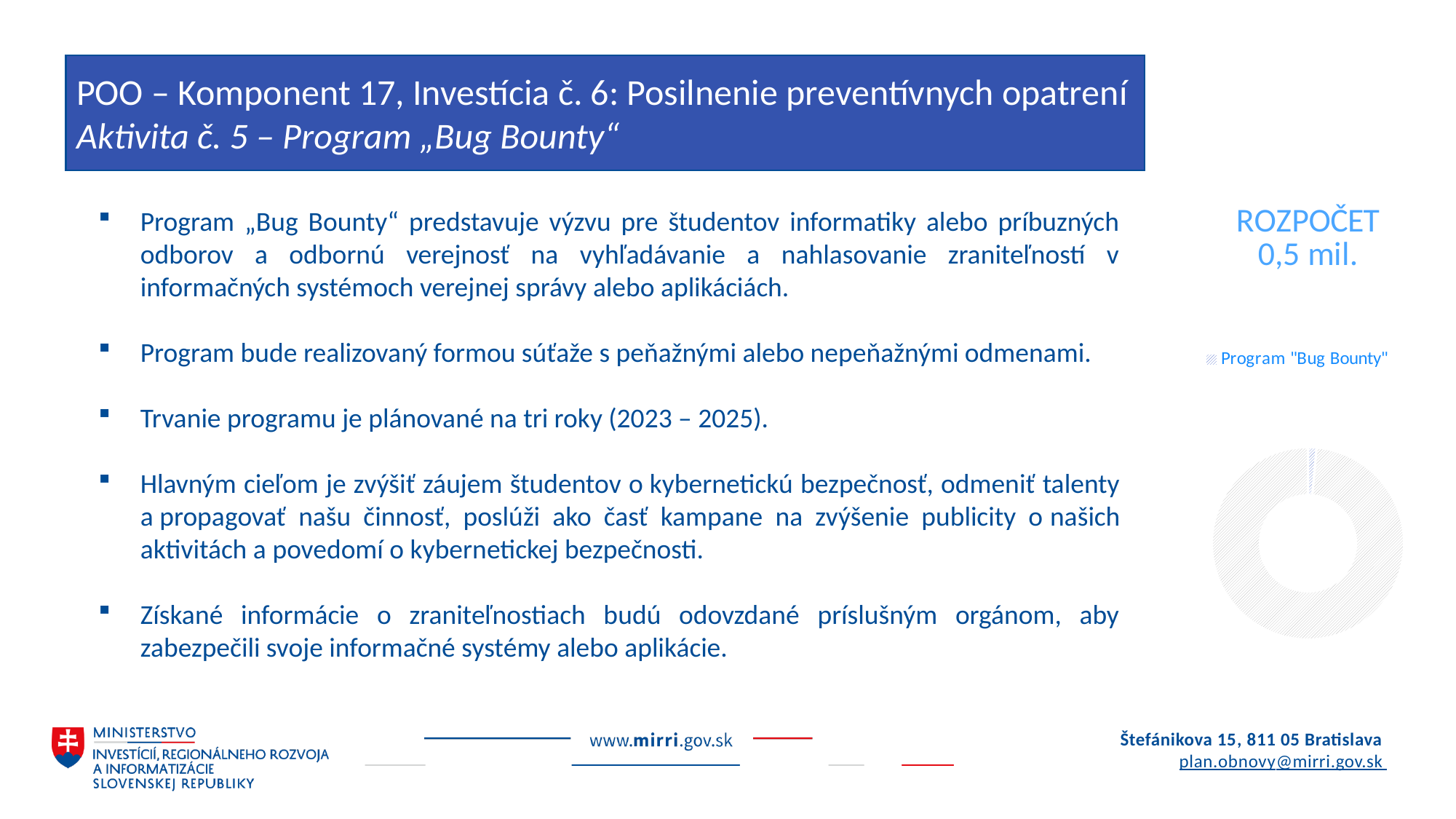

POO - Komponent 17, Reforma č. 4:  Štandardizácia
Aktivita A4
POO – Komponent 17, Investícia č. 6: Posilnenie preventívnych opatrení
Aktivita č. 5 – Program „Bug Bounty“

### Chart: ROZPOČET
0,5 mil.

| Category | Rozpočet |
|---|---|
| Program "Bug Bounty" | 0.5 |
Program „Bug Bounty“ predstavuje výzvu pre študentov informatiky alebo príbuzných odborov a odbornú verejnosť na vyhľadávanie a nahlasovanie zraniteľností v informačných systémoch verejnej správy alebo aplikáciách.

Program bude realizovaný formou súťaže s peňažnými alebo nepeňažnými odmenami.

Trvanie programu je plánované na tri roky (2023 – 2025).

Hlavným cieľom je zvýšiť záujem študentov o kybernetickú bezpečnosť, odmeniť talenty a propagovať našu činnosť, poslúži ako časť kampane na zvýšenie publicity o našich aktivitách a povedomí o kybernetickej bezpečnosti.

Získané informácie o zraniteľnostiach budú odovzdané príslušným orgánom, aby zabezpečili svoje informačné systémy alebo aplikácie.